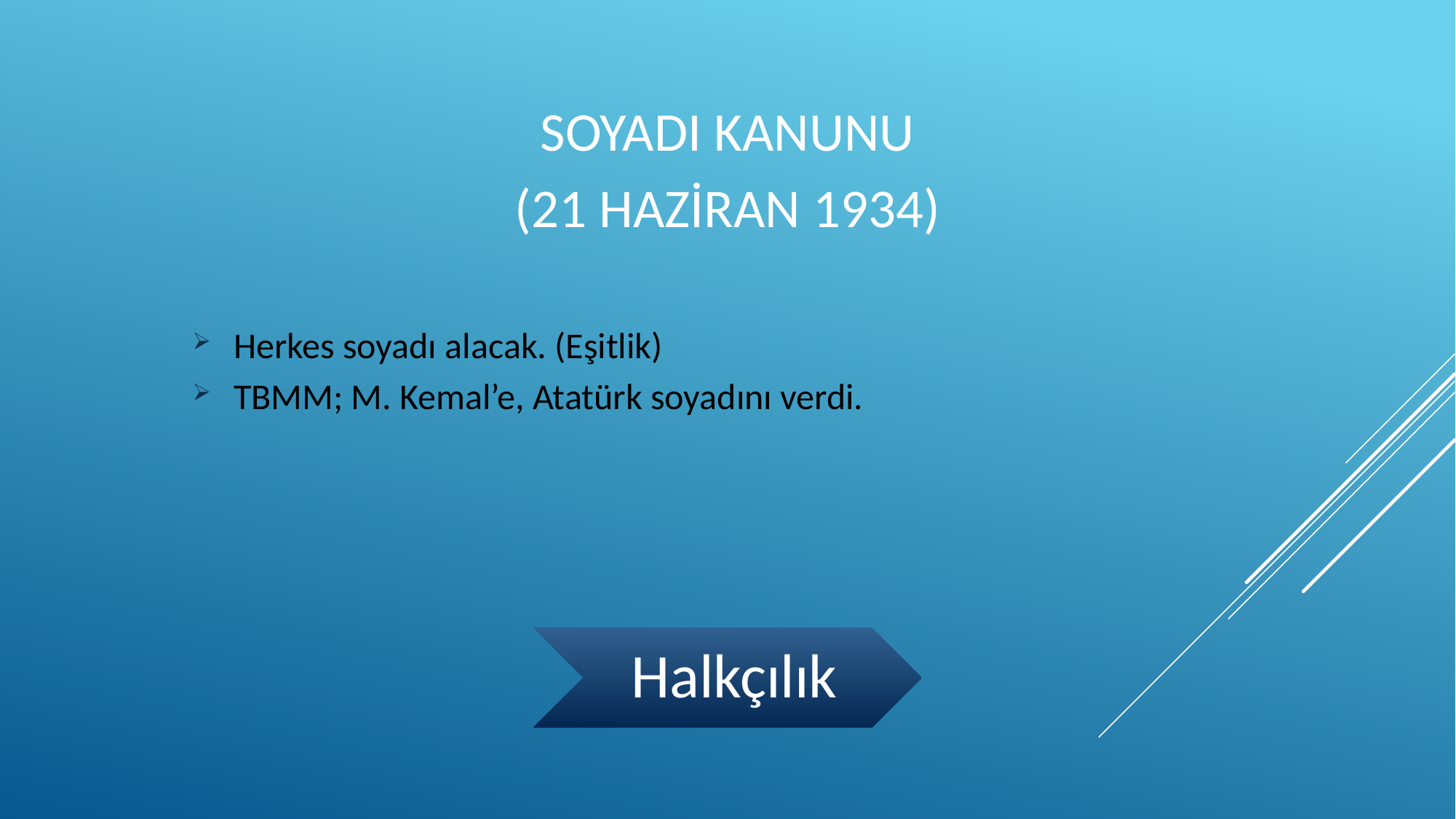

SOYADI KANUNU
(21 HAZİRAN 1934)

Herkes soyadı alacak. (Eşitlik)
TBMM; M. Kemal’e, Atatürk soyadını verdi.

Halkçılık